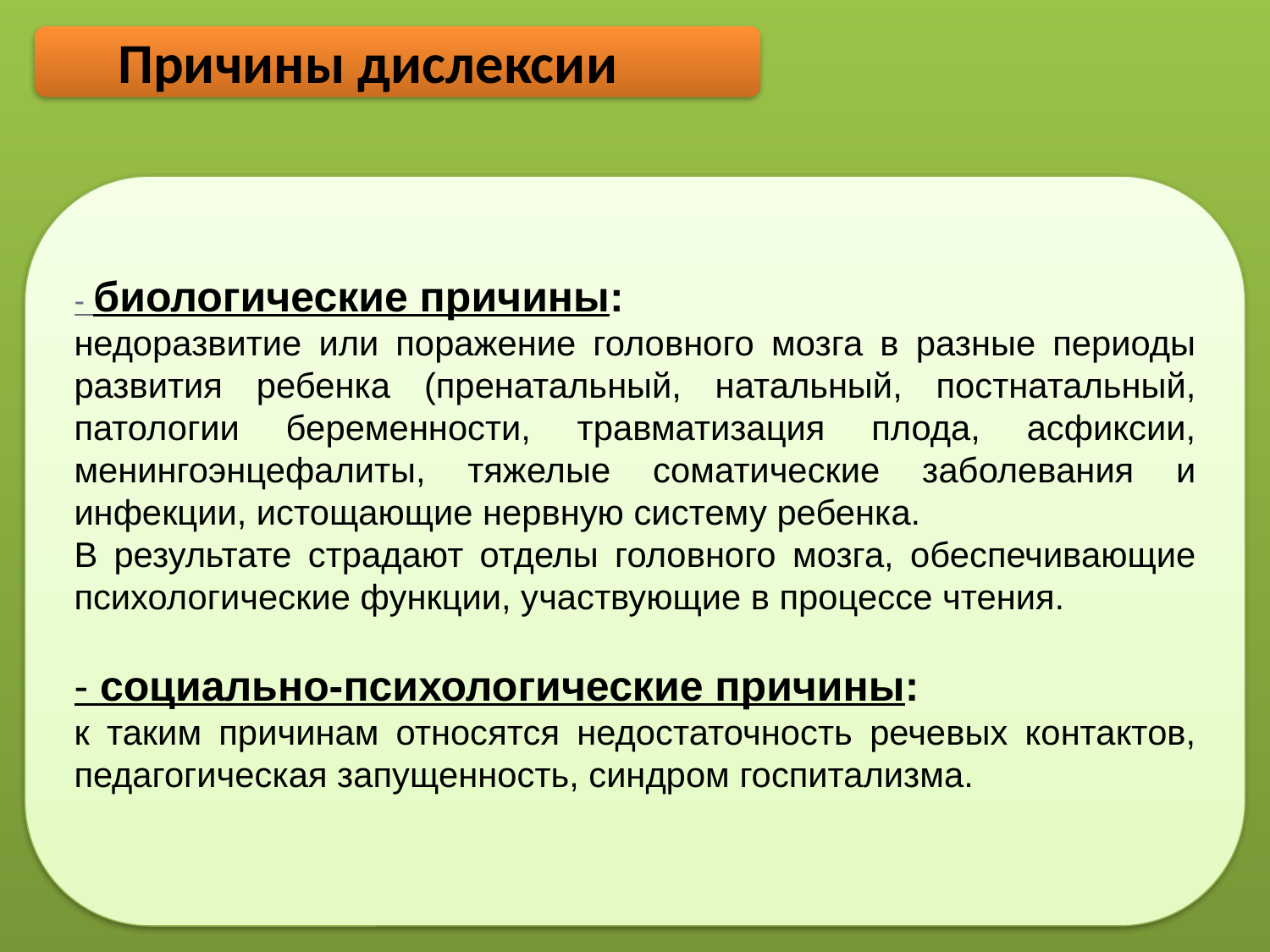

Причины дислексии

- биологические причины:
недоразвитие или поражение головного мозга в разные периоды развития ребенка (пренатальный, натальный, постнатальный, патологии беременности, травматизация плода, асфиксии, менингоэнцефалиты, тяжелые соматические заболевания и инфекции, истощающие нервную систему ребенка.
В результате страдают отделы головного мозга, обеспечивающие психологические функции, участвующие в процессе чтения.

- социально-психологические причины:
к таким причинам относятся недостаточность речевых контактов, педагогическая запущенность, синдром госпитализма.